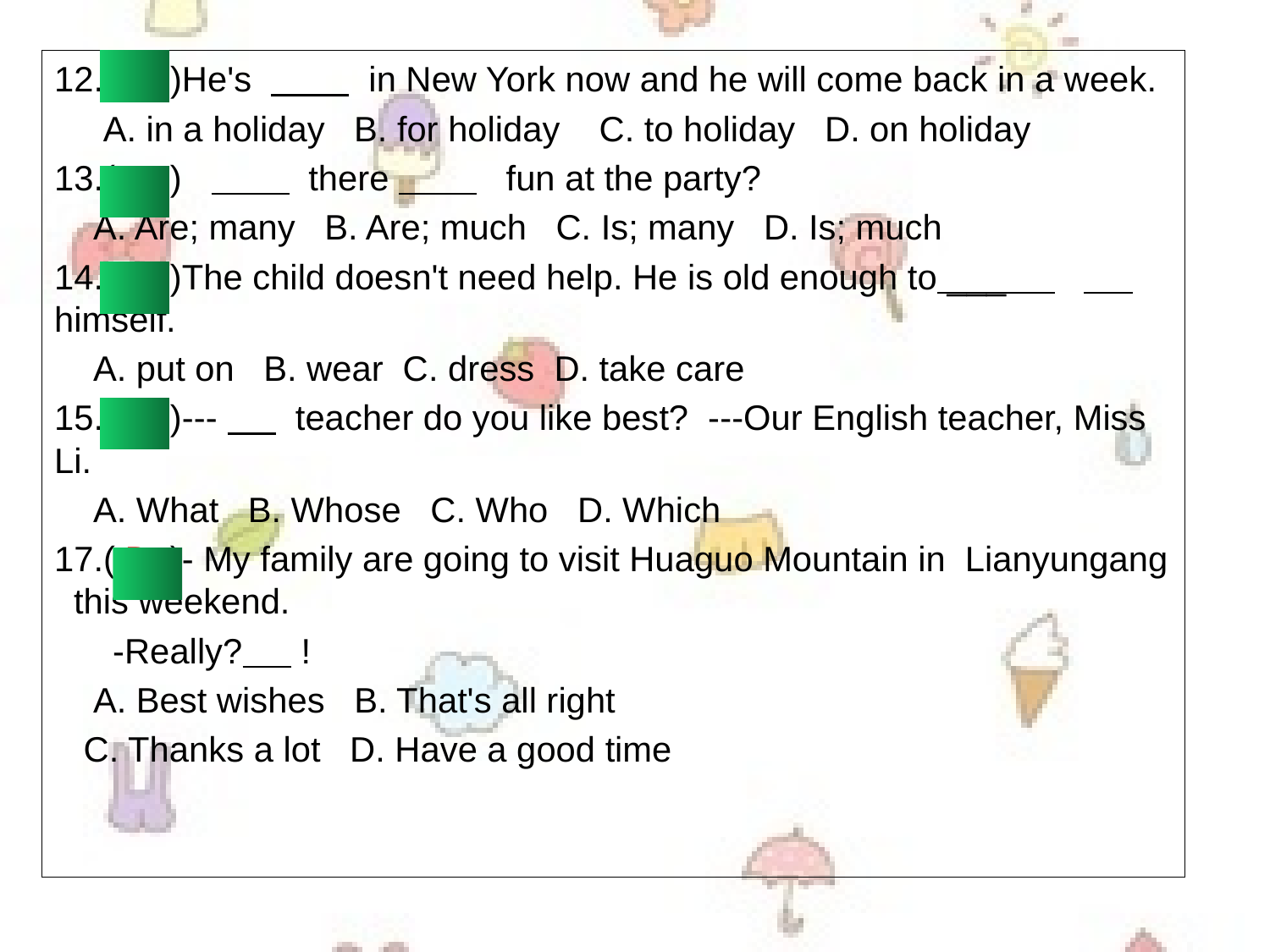

12.(  D )He's            in New York now and he will come back in a week.
     A. in a holiday   B. for holiday    C. to holiday   D. on holiday
13.( D  )             there            fun at the party?
    A. Are; many   B. Are; much   C. Is; many   D. Is; much
14.( C  )The child doesn't need help. He is old enough to ___              himself.
    A. put on   B. wear  C. dress  D. take care
15.( D  )---        teacher do you like best?  ---Our English teacher, Miss Li.
    A. What   B. Whose   C. Who   D. Which
17.( D  )- My family are going to visit Huaguo Mountain in  Lianyungang   this weekend.
      -Really?      !
    A. Best wishes   B. That's all right
   C. Thanks a lot   D. Have a good time